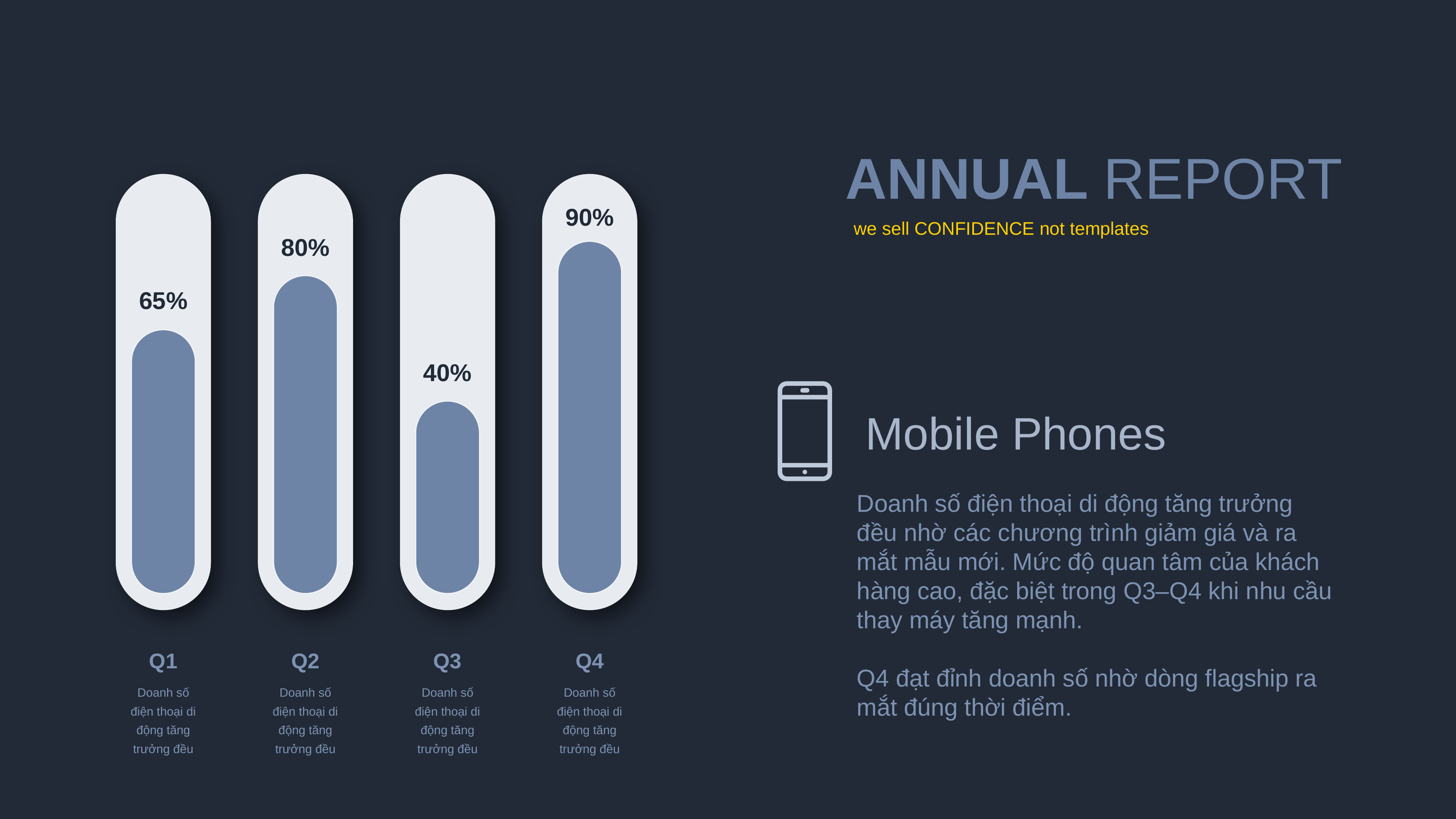

ANNUAL REPORT

90%
we sell CONFIDENCE not templates
80%

65%

40%

Mobile Phones
Doanh số điện thoại di động tăng trưởng đều nhờ các chương trình giảm giá và ra mắt mẫu mới. Mức độ quan tâm của khách hàng cao, đặc biệt trong Q3–Q4 khi nhu cầu thay máy tăng mạnh.

Q4 đạt đỉnh doanh số nhờ dòng flagship ra mắt đúng thời điểm.
Q1
Q2
Q3
Q4
Doanh số điện thoại di động tăng trưởng đều
Doanh số điện thoại di động tăng trưởng đều
Doanh số điện thoại di động tăng trưởng đều
Doanh số điện thoại di động tăng trưởng đều